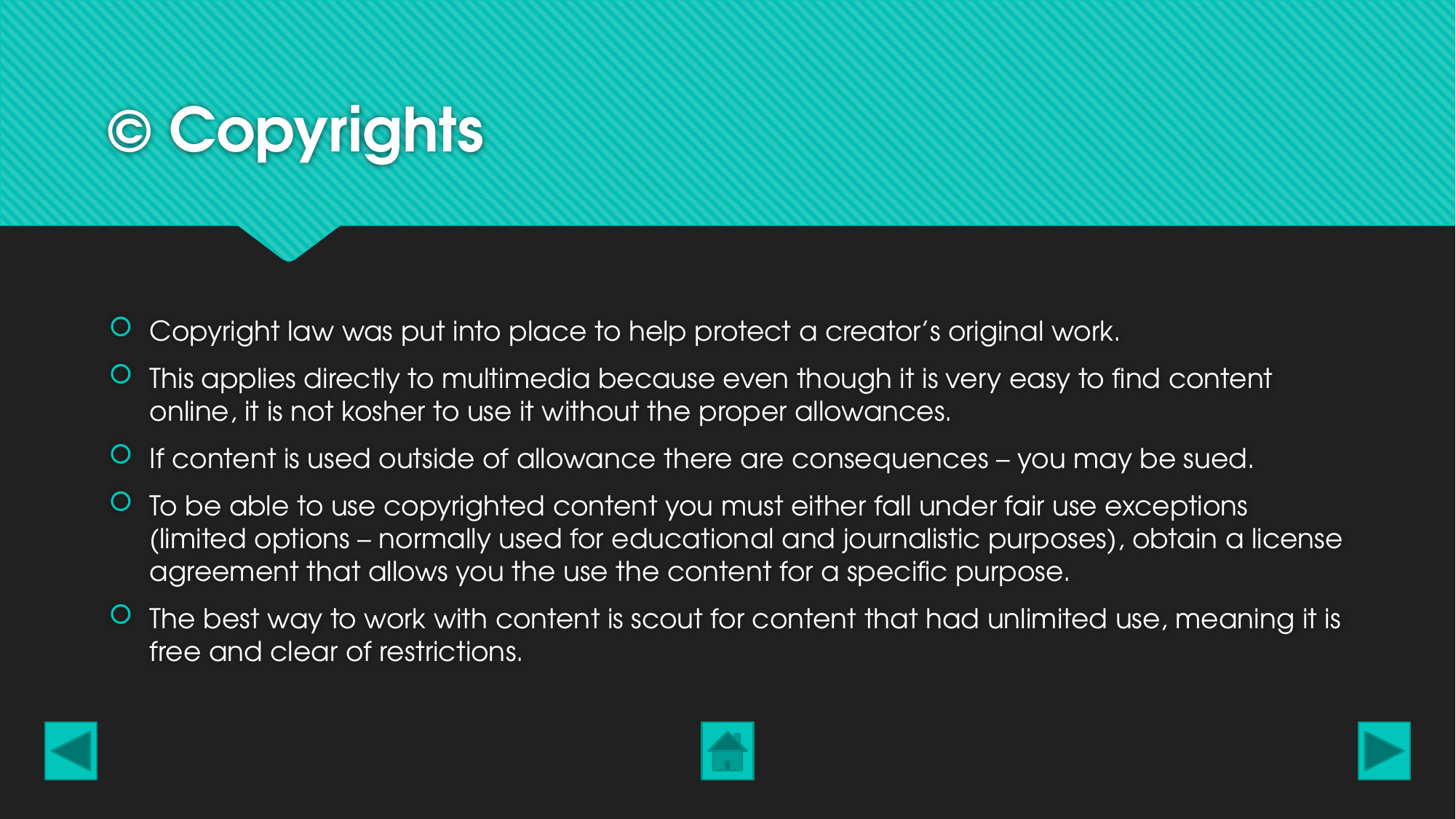

# © Copyrights
Copyright law was put into place to help protect a creator’s original work.
This applies directly to multimedia because even though it is very easy to find content online, it is not kosher to use it without the proper allowances.
If content is used outside of allowance there are consequences – you may be sued.
To be able to use copyrighted content you must either fall under fair use exceptions (limited options – normally used for educational and journalistic purposes), obtain a license agreement that allows you the use the content for a specific purpose.
The best way to work with content is scout for content that had unlimited use, meaning it is free and clear of restrictions.